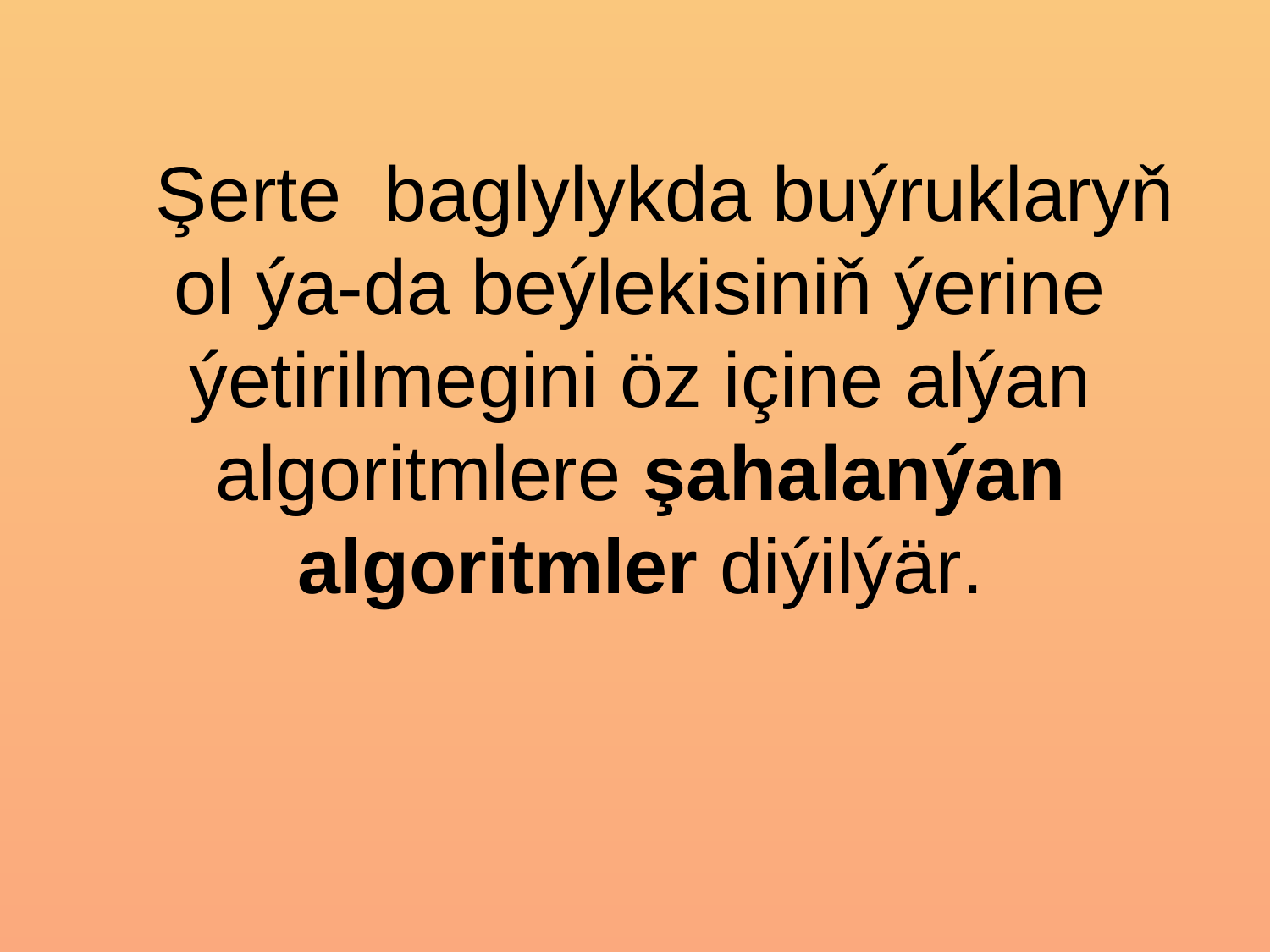

Şerte  baglylykda buýruklaryň ol ýa-da beýlekisiniň ýerine ýetirilmegini öz içine alýan algoritmlere şahalanýan algoritmler diýilýär.